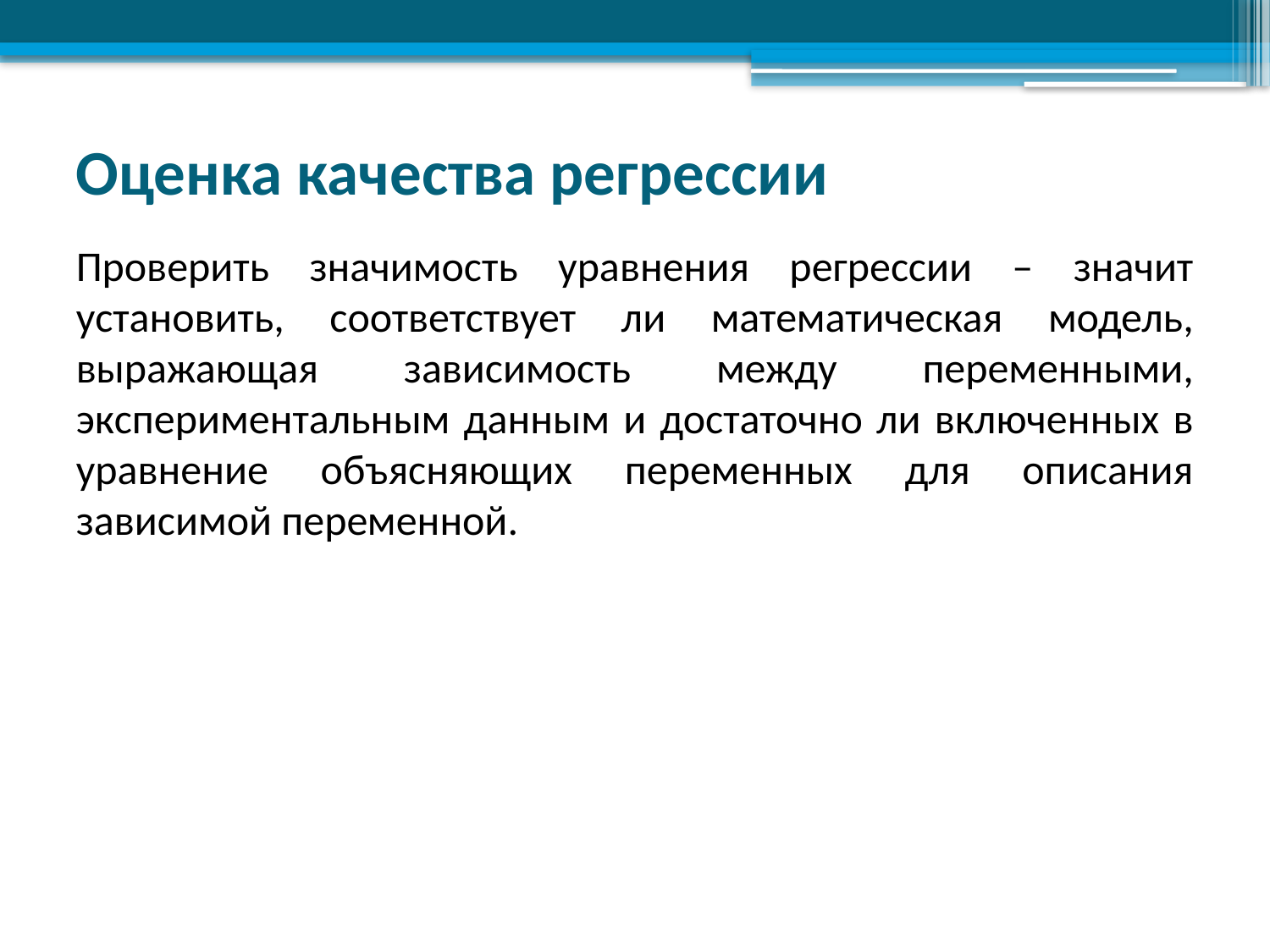

# Оценка качества регрессии
Проверить значимость уравнения регрессии – значит установить, соответствует ли математическая модель, выражающая зависимость между переменными, экспериментальным данным и достаточно ли включенных в уравнение объясняющих переменных для описания зависимой переменной.